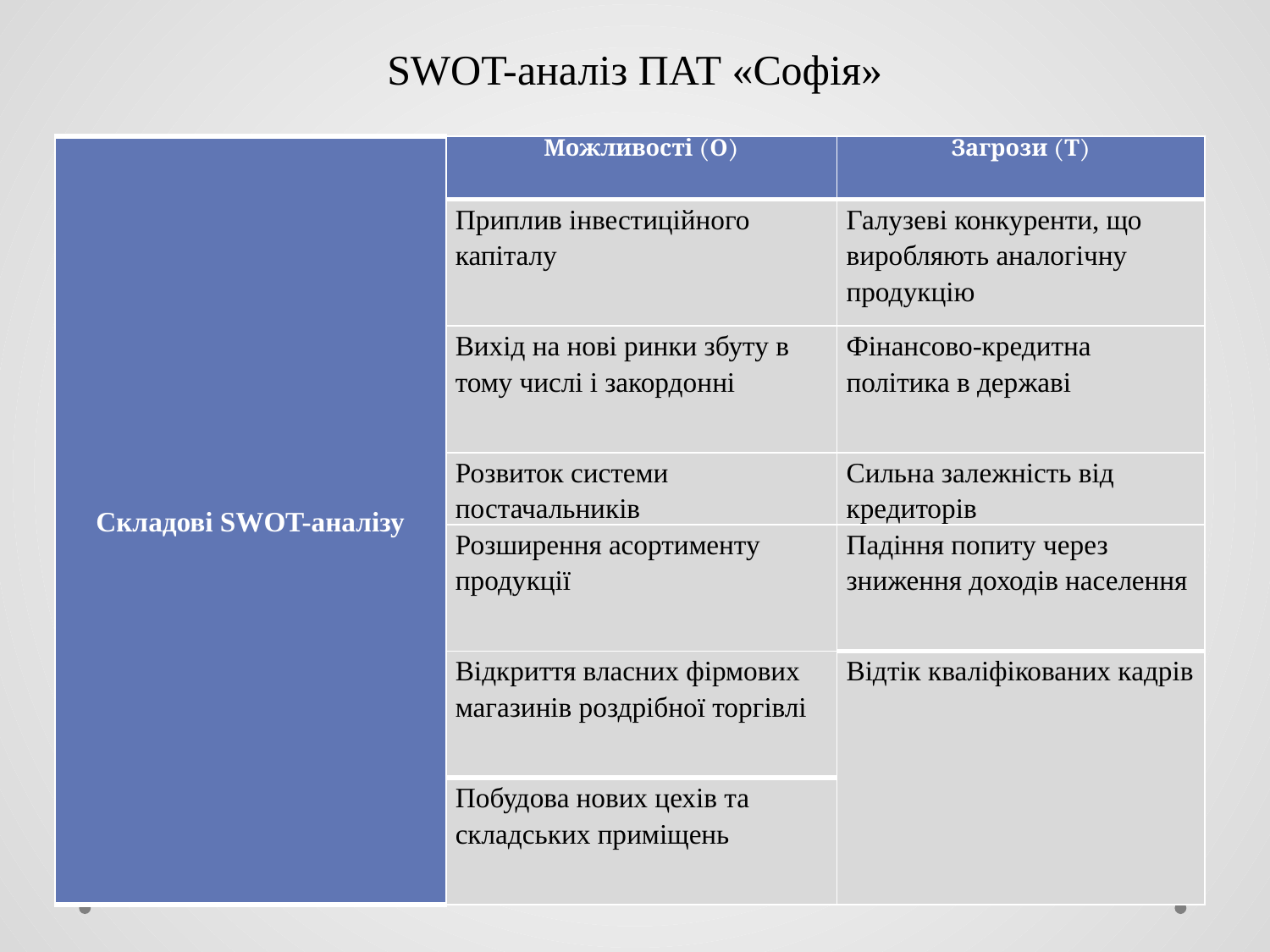

SWOT-аналіз ПАТ «Софія»

| Складові SWOT-аналізу | Можливості (О) | Загрози (Т) |
| --- | --- | --- |
|  | Приплив інвестиційного капіталу | Галузеві конкуренти, що виробляють аналогічну продукцію |
|  | Вихід на нові ринки збуту в тому числі і закордонні | Фінансово-кредитна політика в державі |
|  | Розвиток системи постачальників | Сильна залежність від кредиторів |
|  | Розширення асортименту продукції | Падіння попиту через зниження доходів населення |
|  | Відкриття власних фірмових магазинів роздрібної торгівлі | Відтік кваліфікованих кадрів |
|  | Побудова нових цехів та складських приміщень |  |